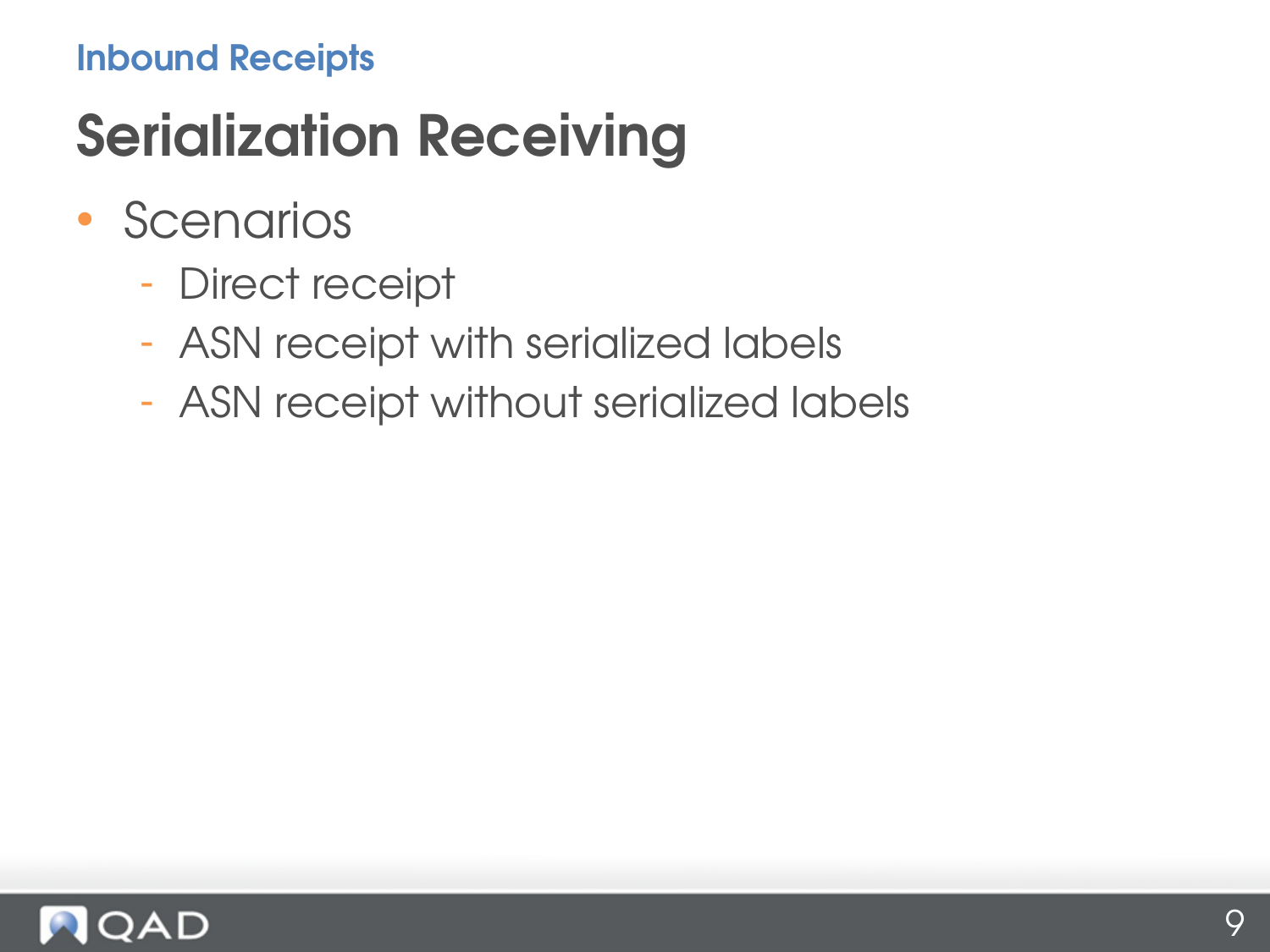

Inbound Receipts
# Serialization Receiving
Scenarios
Direct receipt
ASN receipt with serialized labels
ASN receipt without serialized labels
9